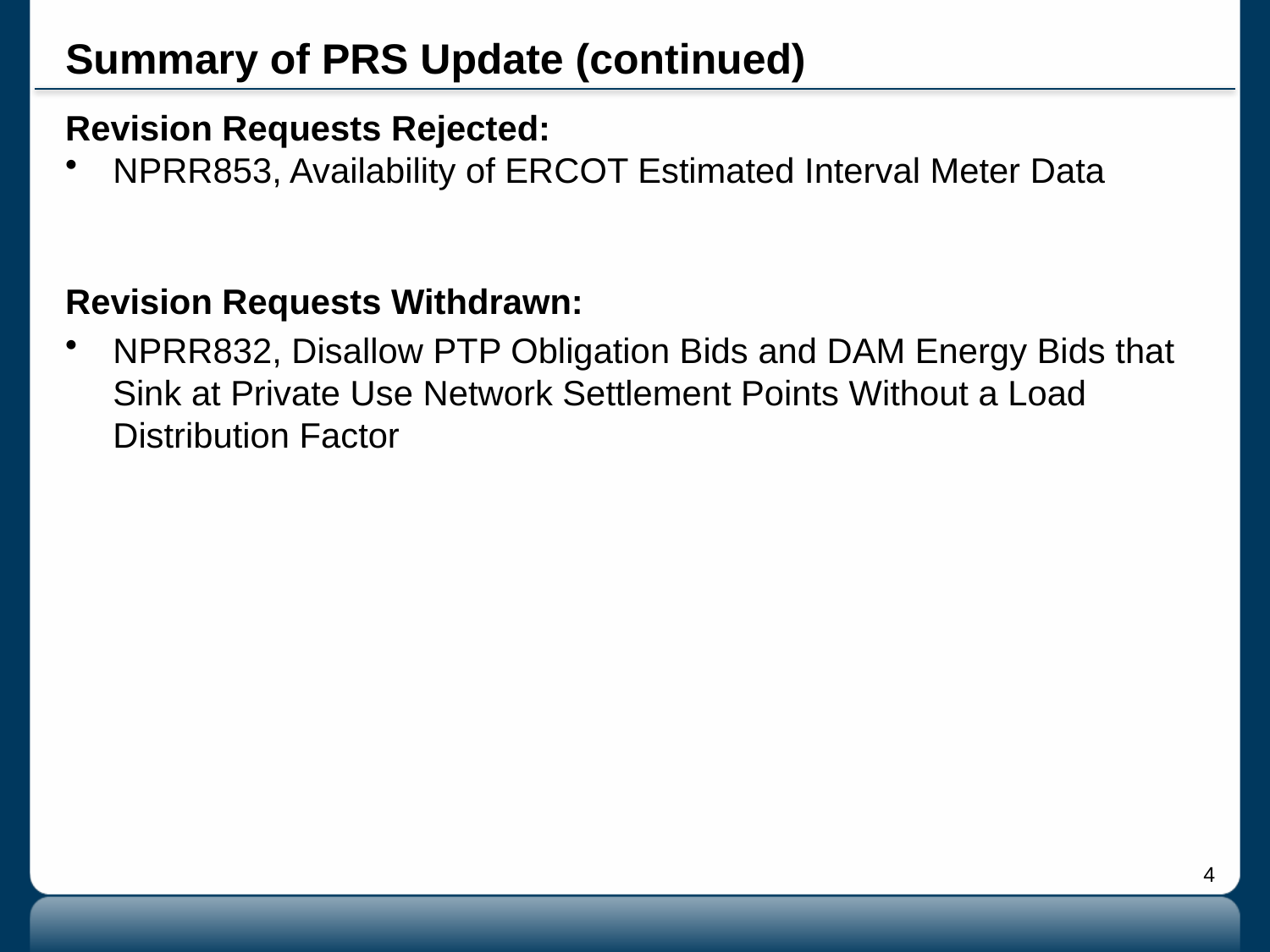

# Summary of PRS Update (continued)
Revision Requests Rejected:
NPRR853, Availability of ERCOT Estimated Interval Meter Data

Revision Requests Withdrawn:
NPRR832, Disallow PTP Obligation Bids and DAM Energy Bids that Sink at Private Use Network Settlement Points Without a Load Distribution Factor